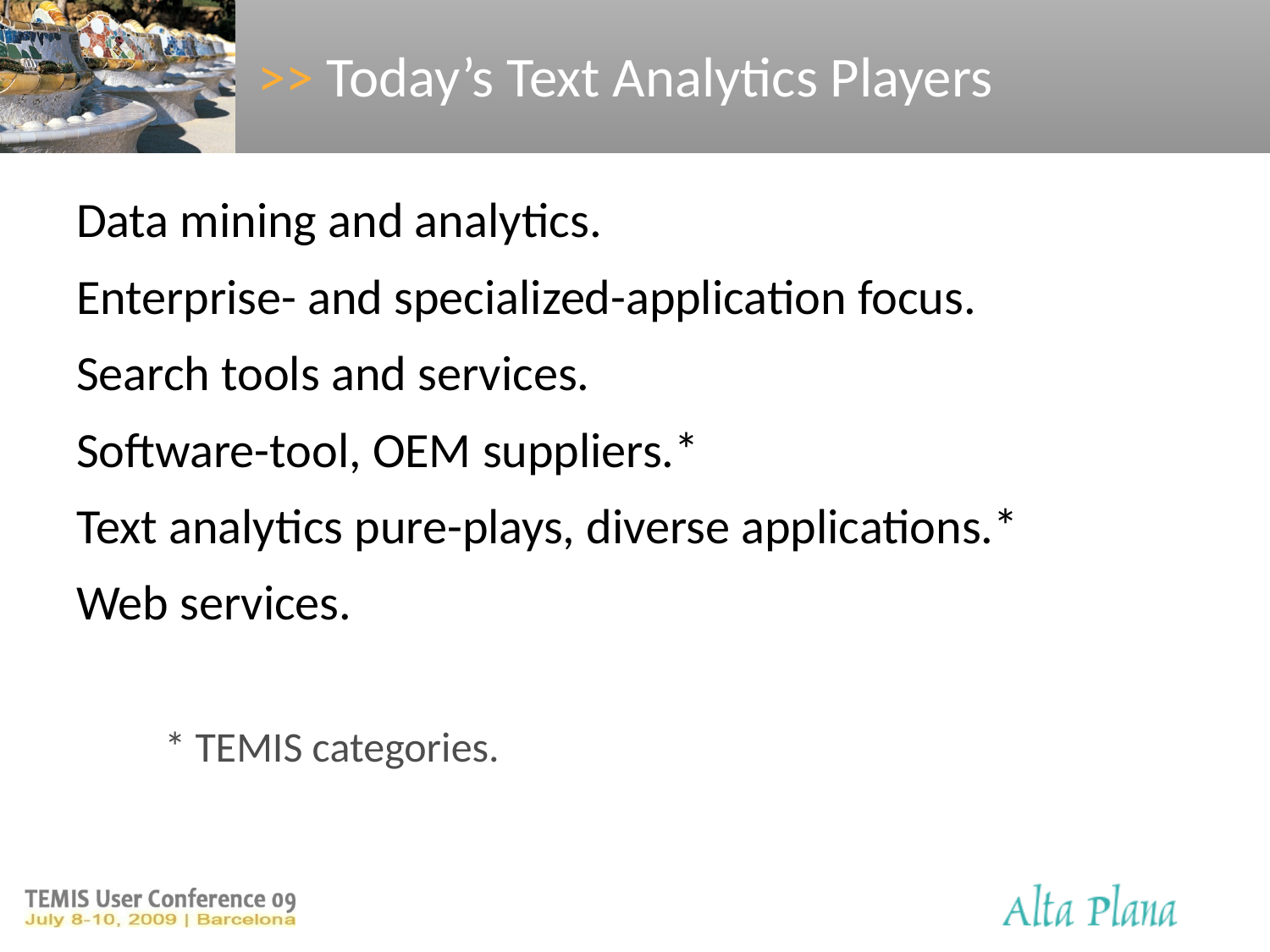

# >> Today’s Text Analytics Players
Data mining and analytics.
Enterprise- and specialized-application focus.
Search tools and services.
Software-tool, OEM suppliers.*
Text analytics pure-plays, diverse applications.*
Web services.

* TEMIS categories.